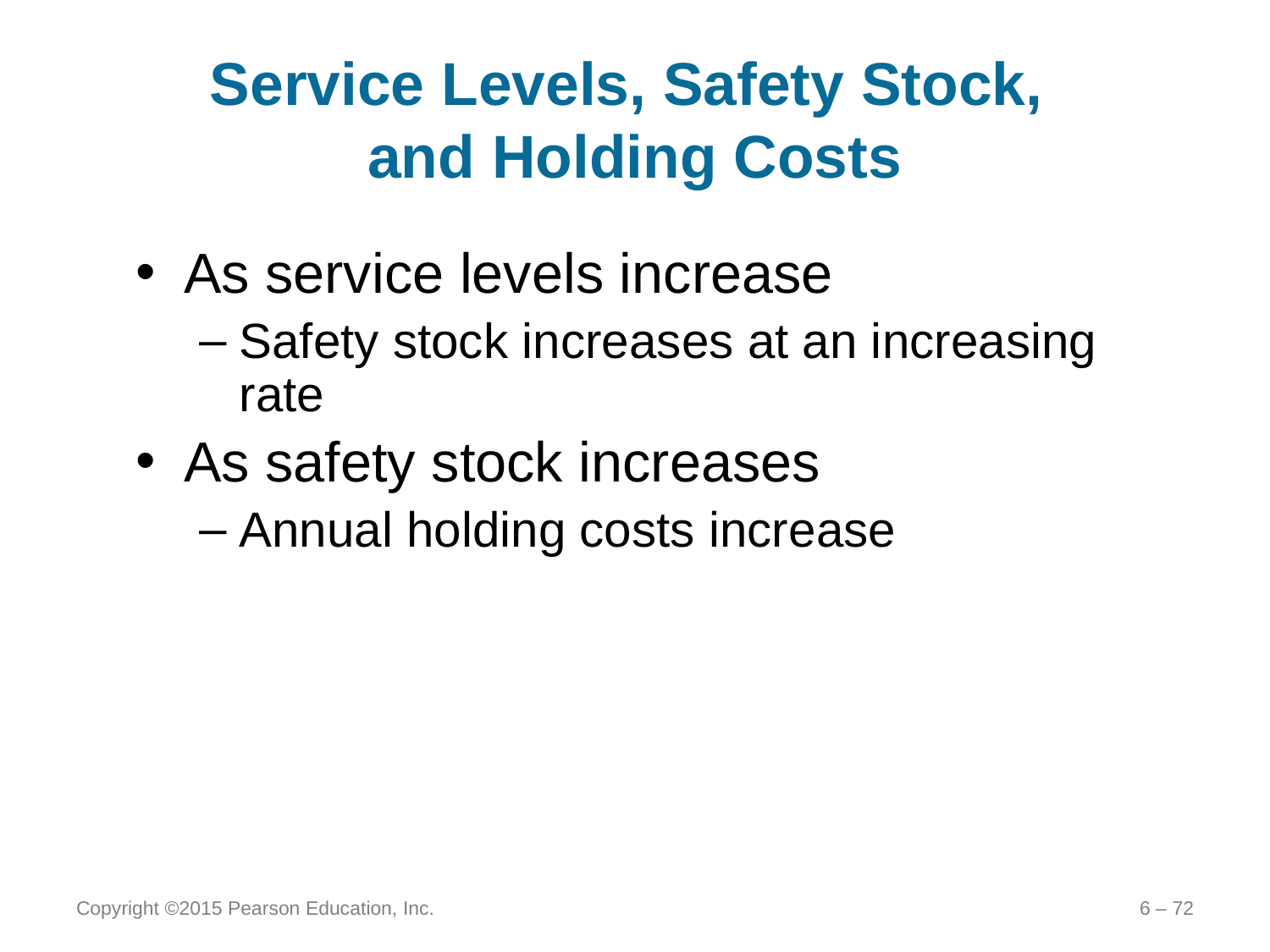

# Service Levels, Safety Stock, and Holding Costs
As service levels increase
Safety stock increases at an increasing rate
As safety stock increases
Annual holding costs increase
Copyright ©2015 Pearson Education, Inc.
6 – 72